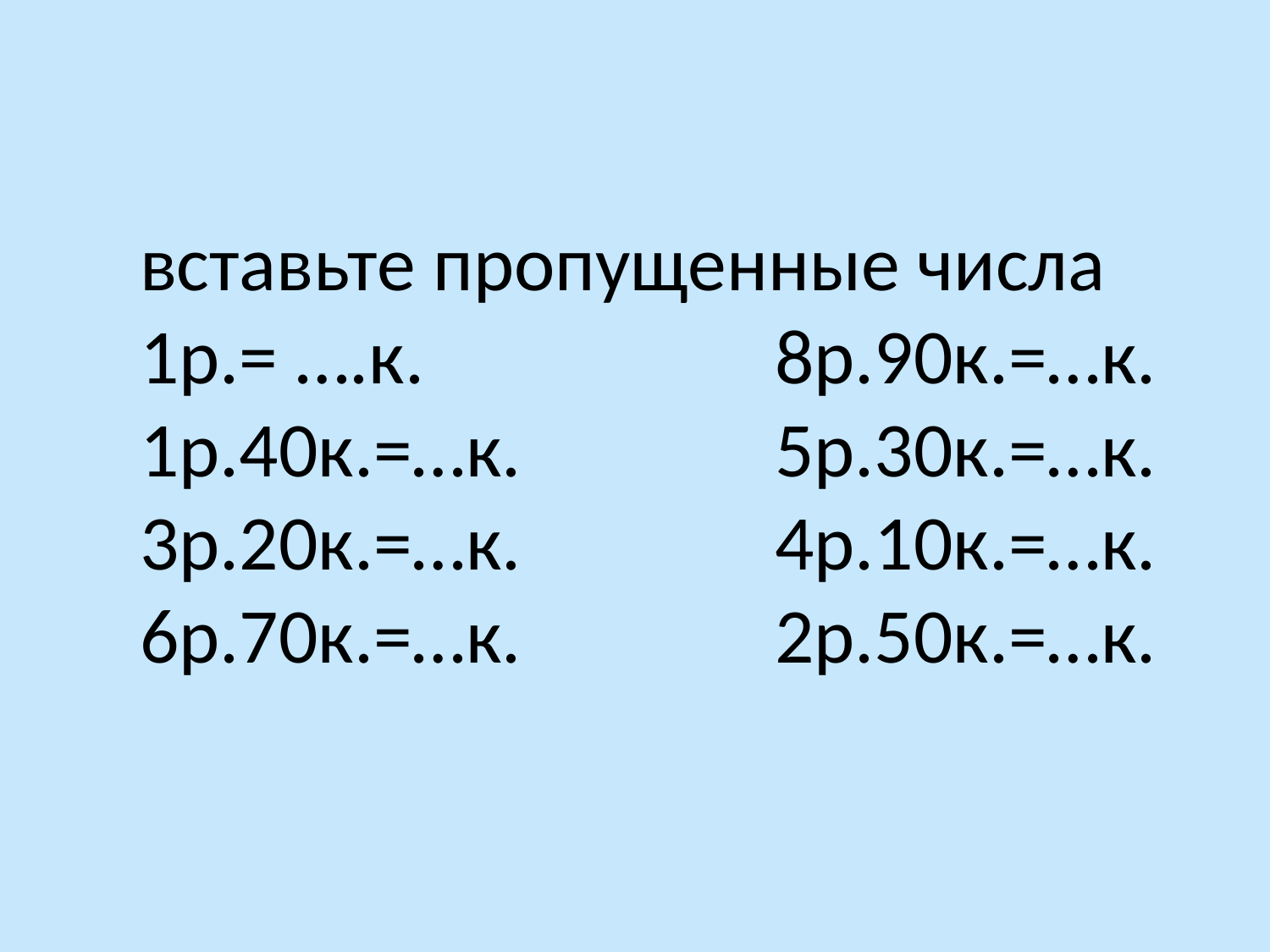

вставьте пропущенные числа
	1р.= ….к.			8р.90к.=…к.
	1р.40к.=…к.		5р.30к.=…к.
	3р.20к.=…к.		4р.10к.=…к.
	6р.70к.=…к.		2р.50к.=…к.